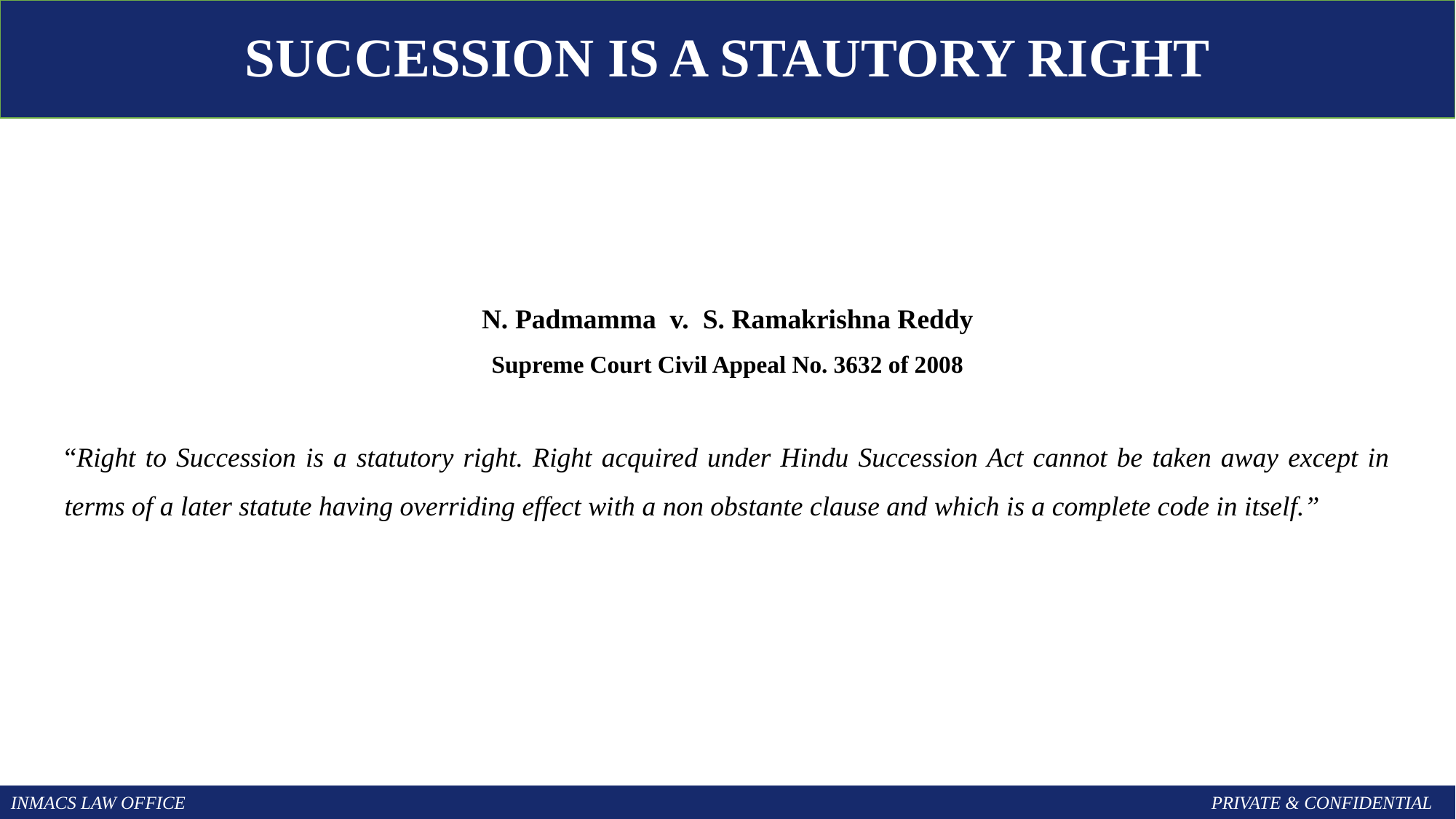

SUCCESSION IS A STAUTORY RIGHT
N. Padmamma  v.  S. Ramakrishna Reddy
Supreme Court Civil Appeal No. 3632 of 2008

“Right to Succession is a statutory right. Right acquired under Hindu Succession Act cannot be taken away except in terms of a later statute having overriding effect with a non obstante clause and which is a complete code in itself.”
INMACS LAW OFFICE										PRIVATE & CONFIDENTIAL